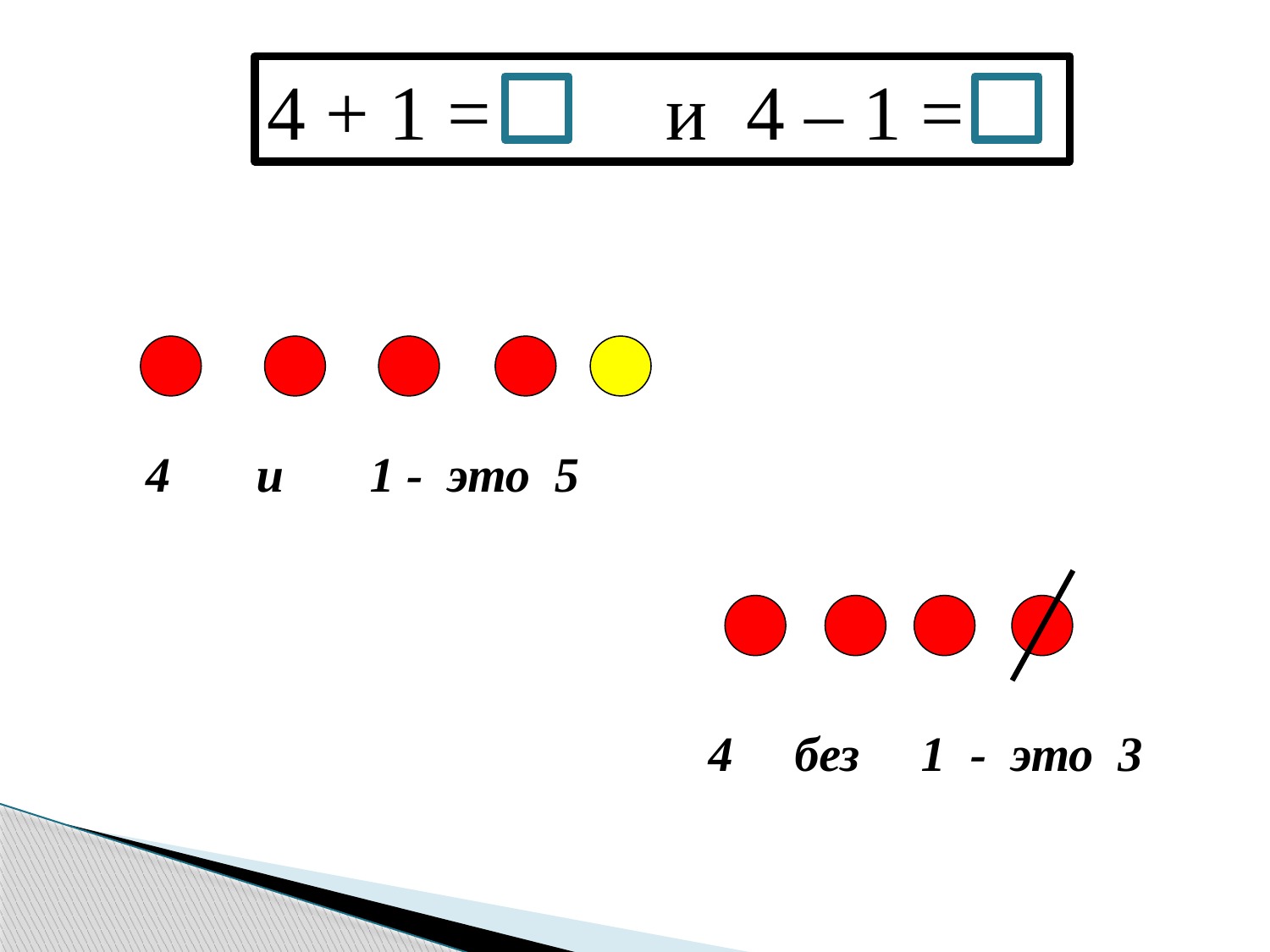

4 + 1 =         и  4 – 1 =

 4       и       1 -  это  5

 4     без     1  -  это  3